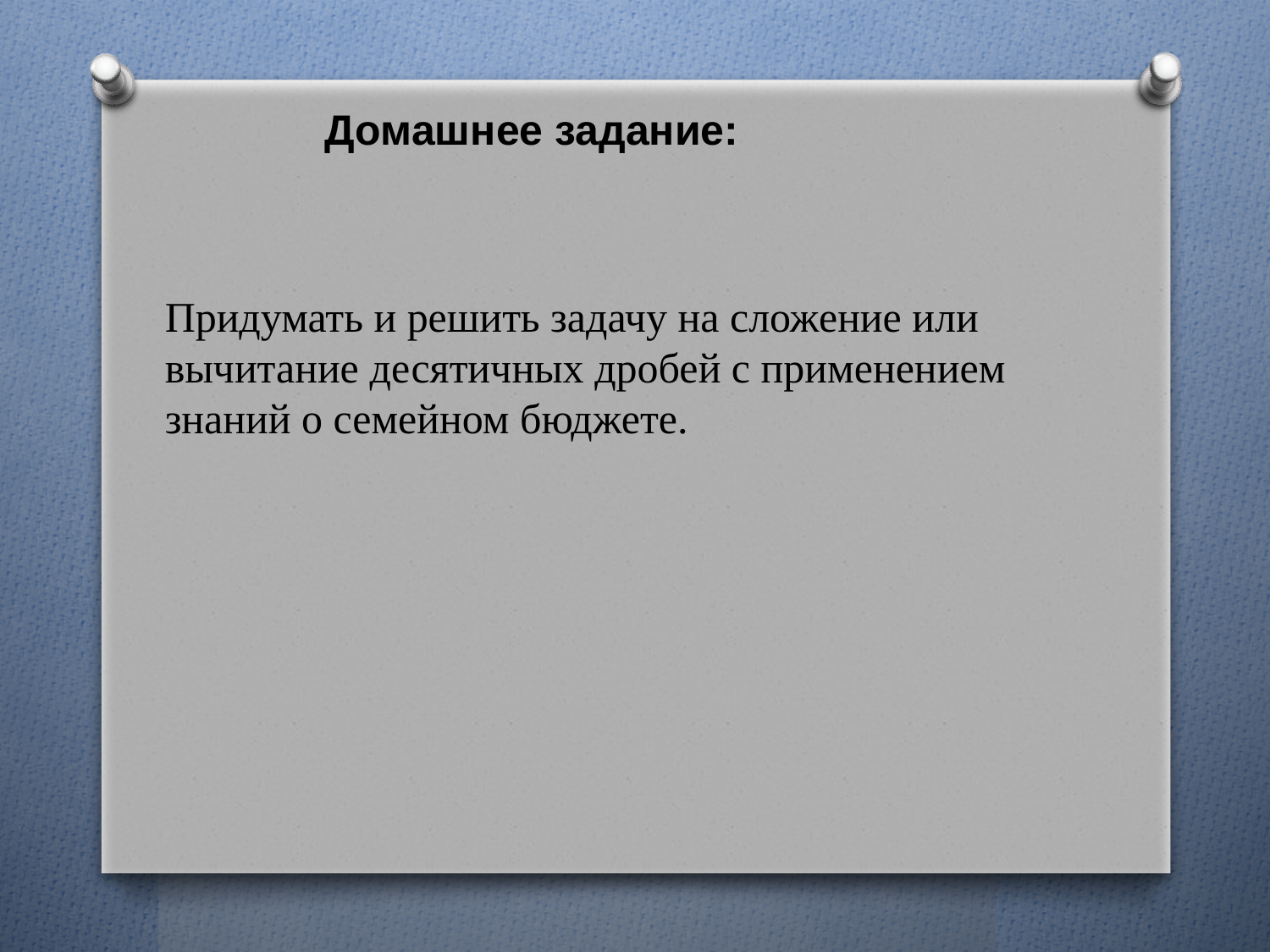

Домашнее задание:

Придумать и решить задачу на сложение или вычитание десятичных дробей с применением знаний о семейном бюджете.